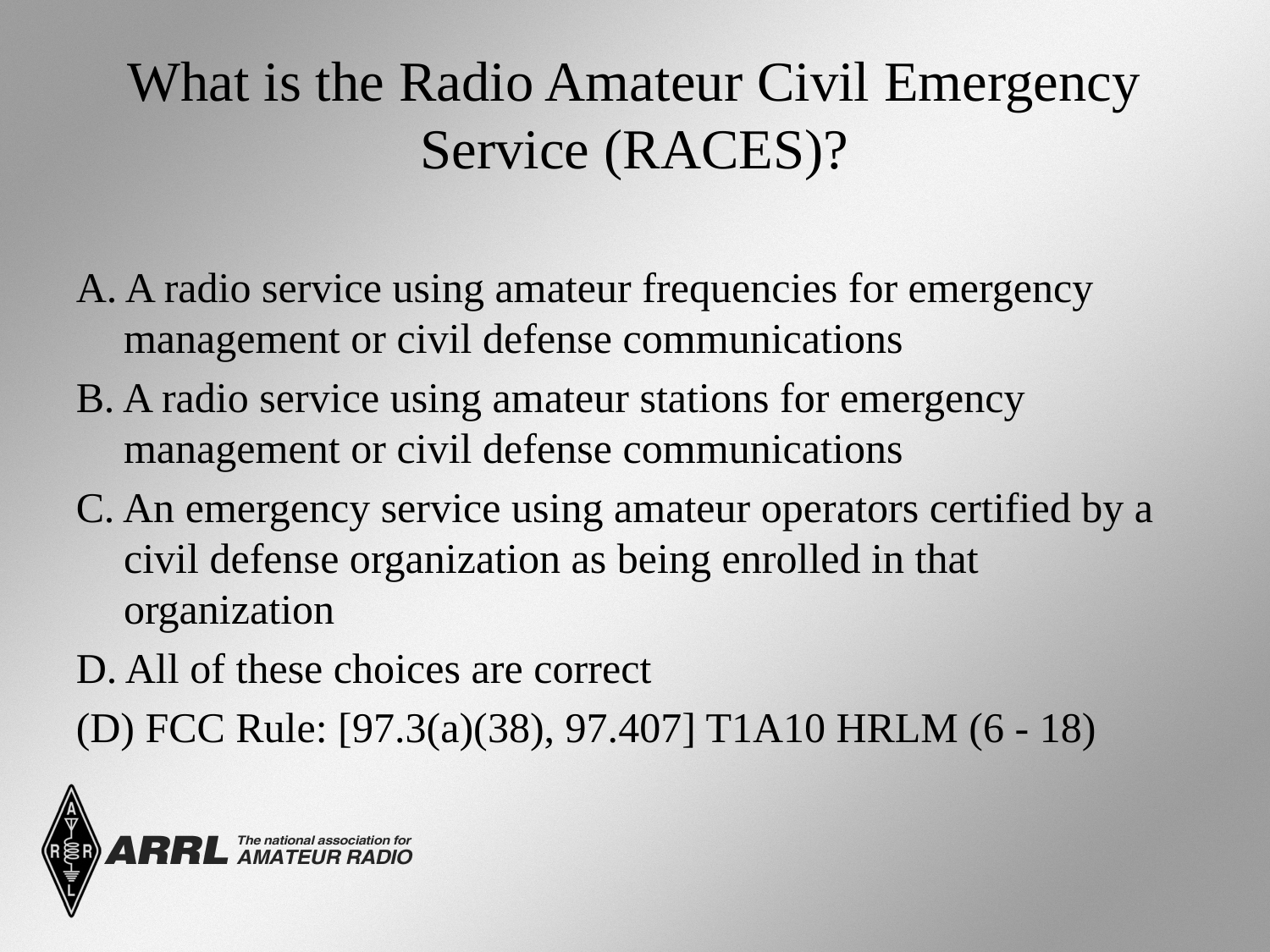

# What is the Radio Amateur Civil Emergency Service (RACES)?
A. A radio service using amateur frequencies for emergency management or civil defense communications
B. A radio service using amateur stations for emergency management or civil defense communications
C. An emergency service using amateur operators certified by a civil defense organization as being enrolled in that organization
D. All of these choices are correct
(D) FCC Rule: [97.3(a)(38), 97.407] T1A10 HRLM (6 - 18)